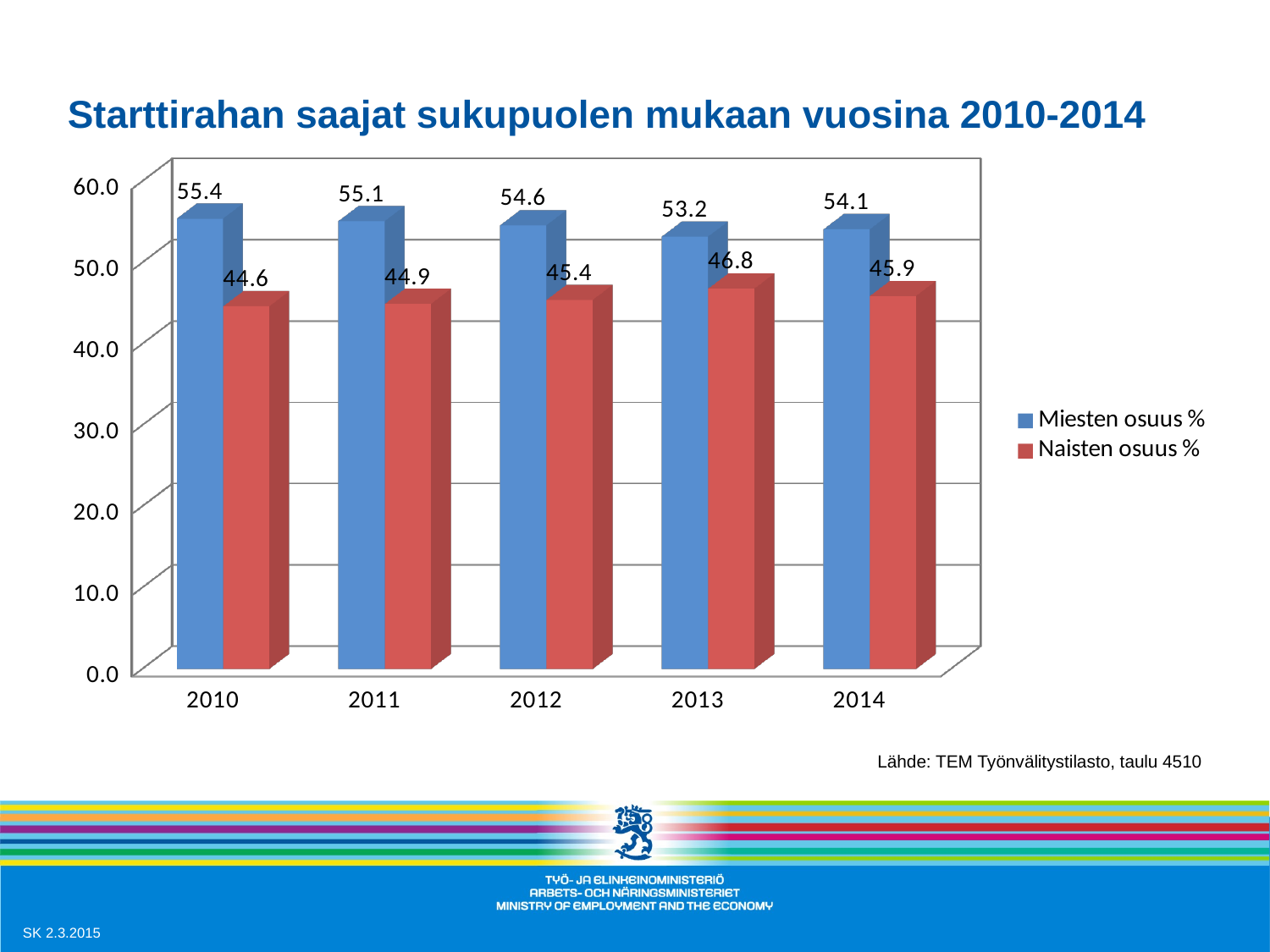

# Starttirahan saajat sukupuolen mukaan vuosina 2010-2014

[unsupported chart]

Lähde: TEM Työnvälitystilasto, taulu 4510
SK 2.3.2015